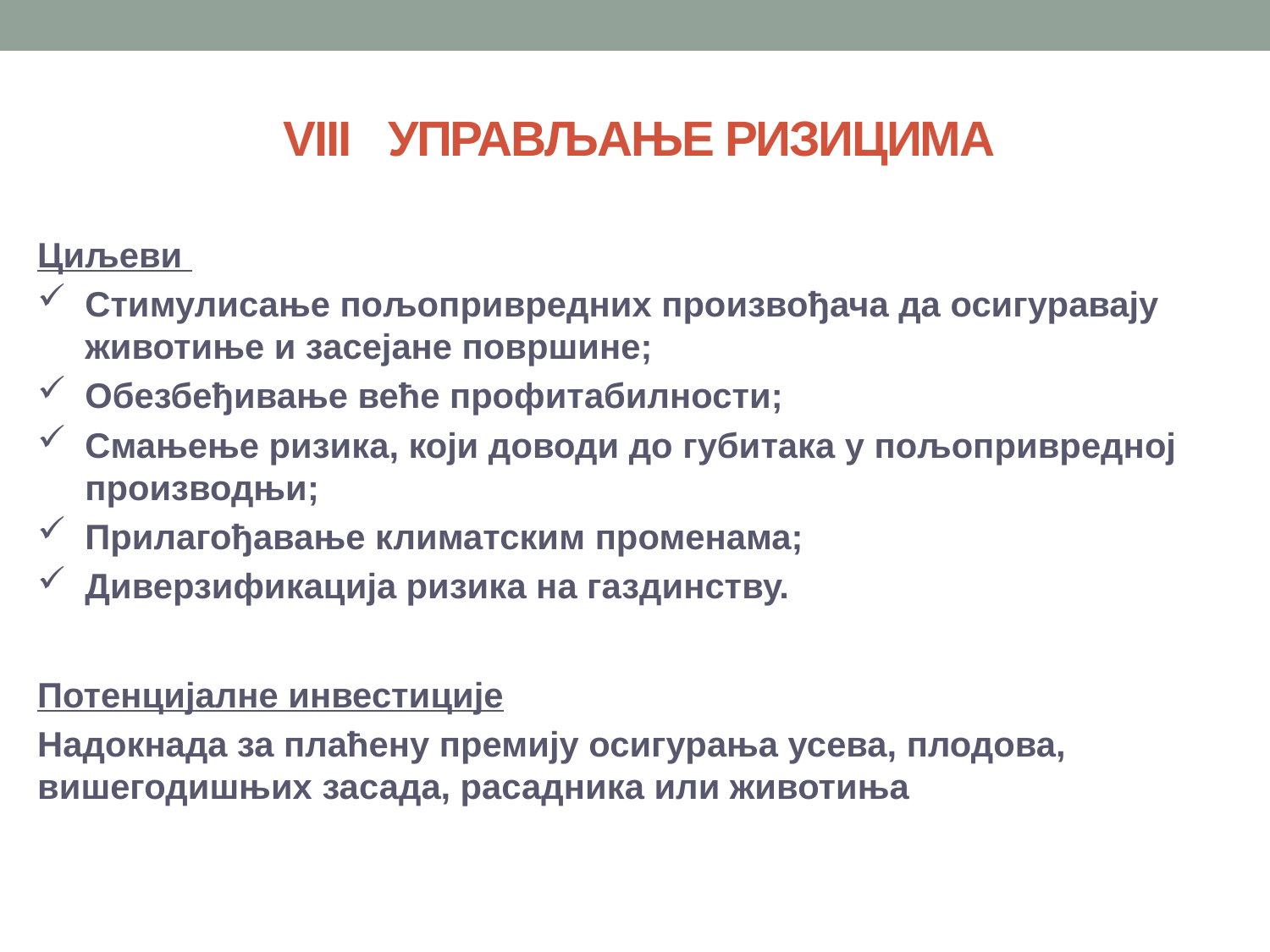

VIII   УПРАВЉАЊЕ РИЗИЦИМА
Циљеви
Стимулисање пољопривредних произвођача да осигуравају животиње и засејане површине;
Обезбеђивање веће профитабилности;
Смањење ризика, који доводи до губитака у пољопривредној производњи;
Прилагођавање климатским променама;
Диверзификација ризика на газдинству.

Потенцијалне инвестиције
Надокнада за плаћену премију осигурања усева, плодова, вишегодишњих засада, расадника или животиња